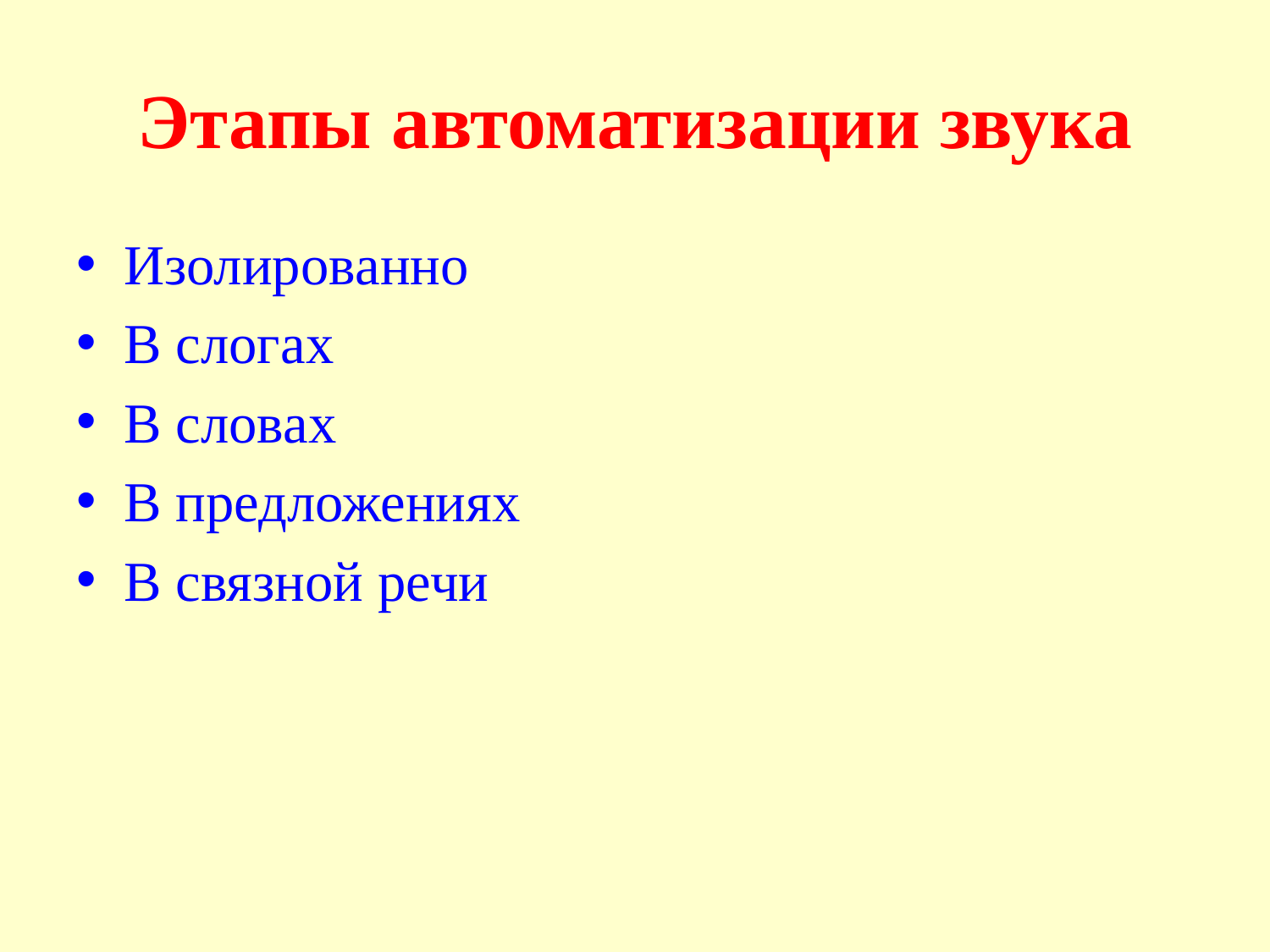

# Этапы автоматизации звука
Изолированно
В слогах
В словах
В предложениях
В связной речи